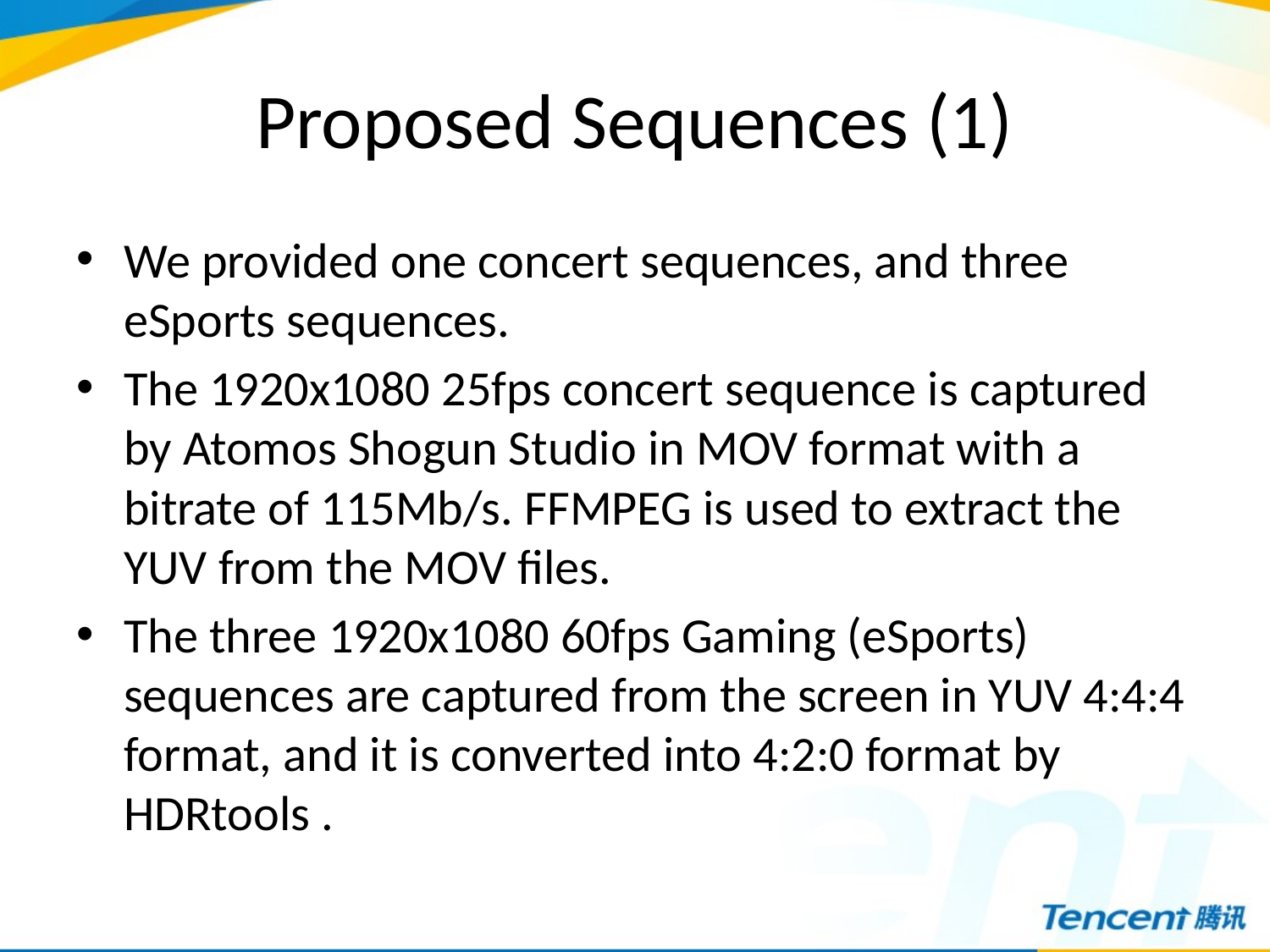

# Proposed Sequences (1)
We provided one concert sequences, and three eSports sequences.
The 1920x1080 25fps concert sequence is captured by Atomos Shogun Studio in MOV format with a bitrate of 115Mb/s. FFMPEG is used to extract the YUV from the MOV files.
The three 1920x1080 60fps Gaming (eSports) sequences are captured from the screen in YUV 4:4:4 format, and it is converted into 4:2:0 format by HDRtools .